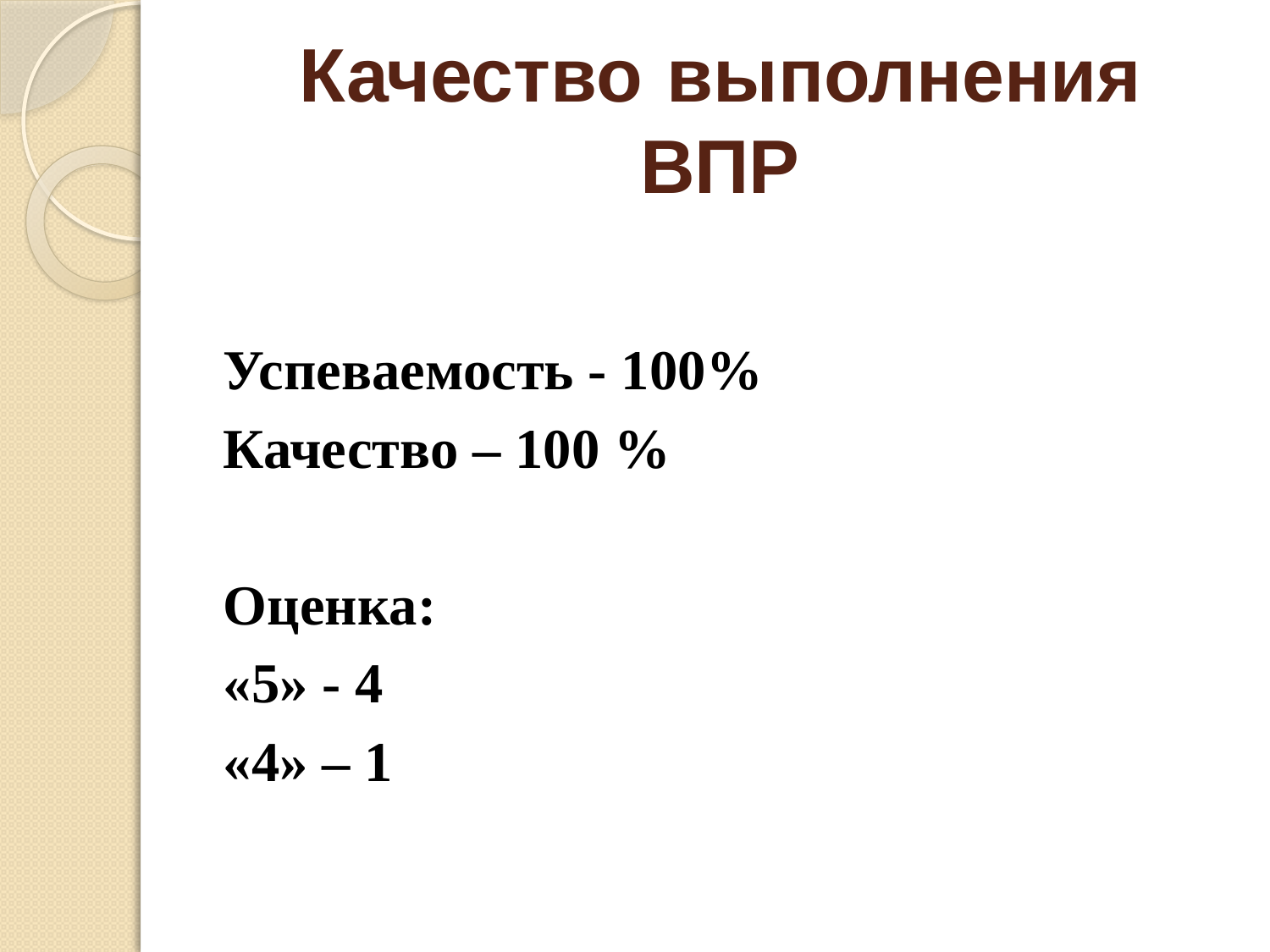

# Качество выполнения ВПР
Успеваемость - 100%
Качество – 100 %

Оценка:
«5» - 4
«4» – 1